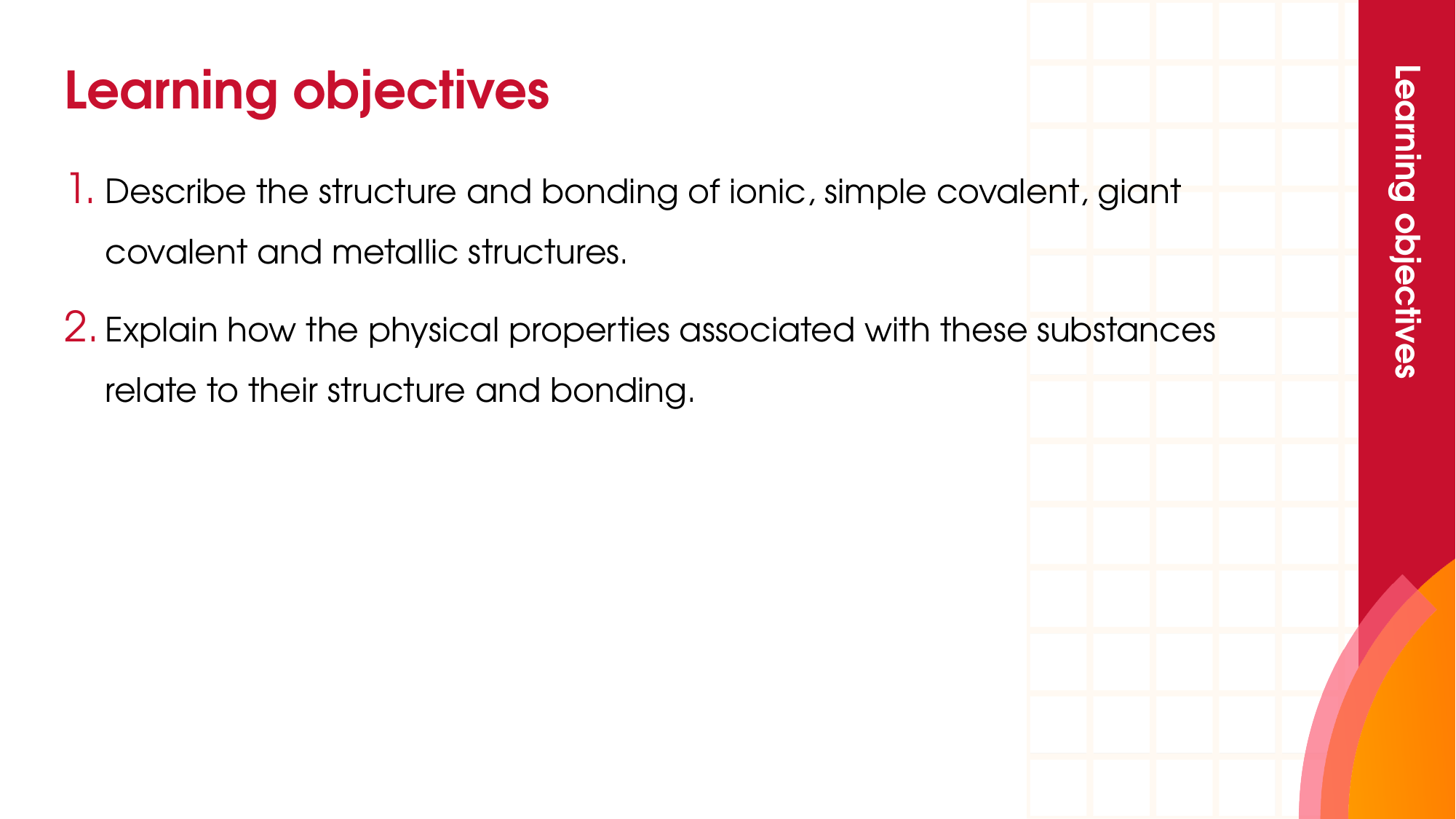

# Learning objectives
Learning objectives
Describe the structure and bonding of ionic, simple covalent, giant covalent and metallic structures.
Explain how the physical properties associated with these substances relate to their structure and bonding.